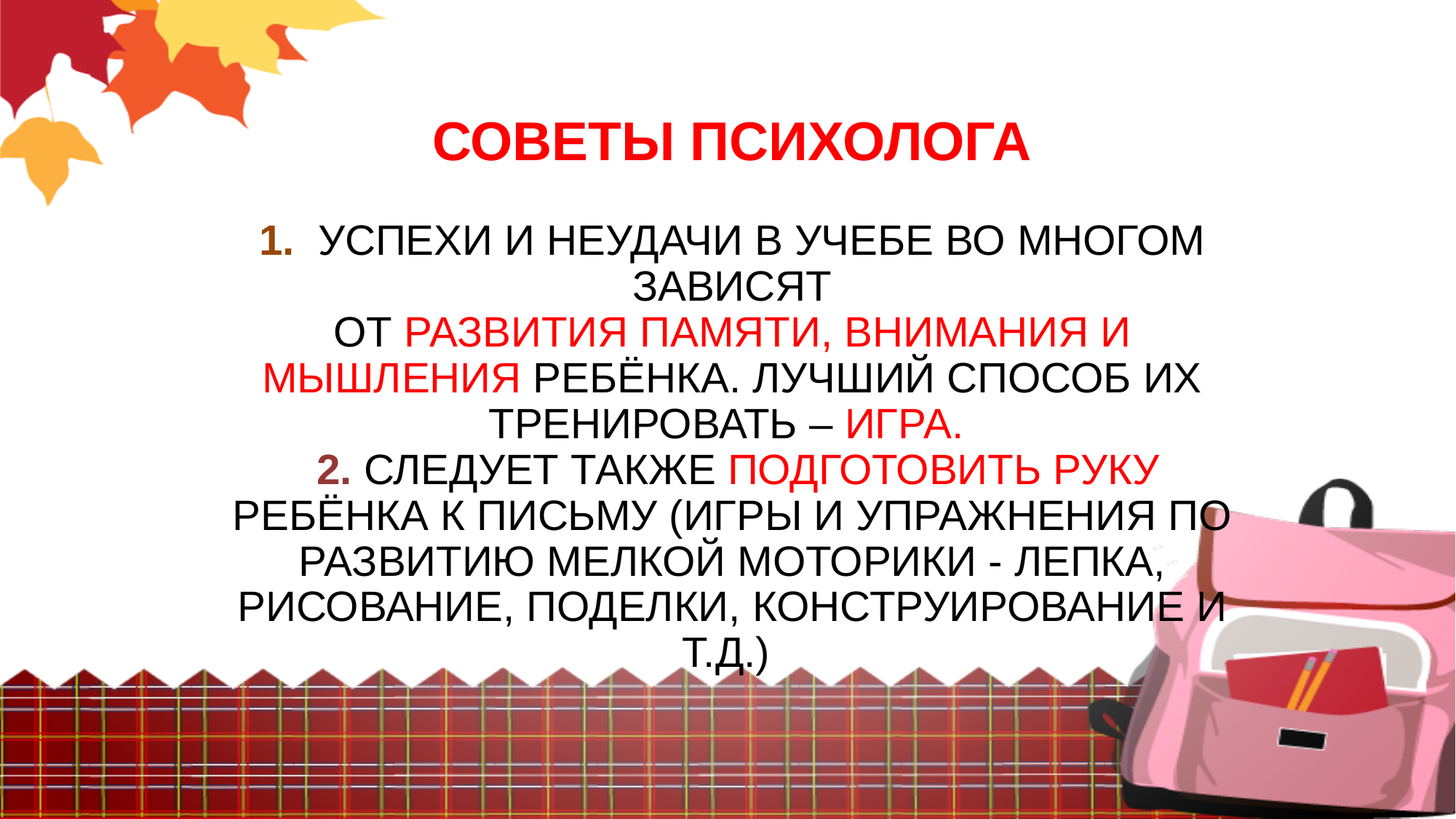

# Советы психолога 1.  Успехи и неудачи в учебе во многом зависят от развития памяти, внимания и мышления ребёнка. Лучший способ их тренировать – игра. 2. Следует также подготовить руку ребёнка к письму (игры и упражнения по развитию мелкой моторики - лепка, рисование, поделки, конструирование и т.д.)